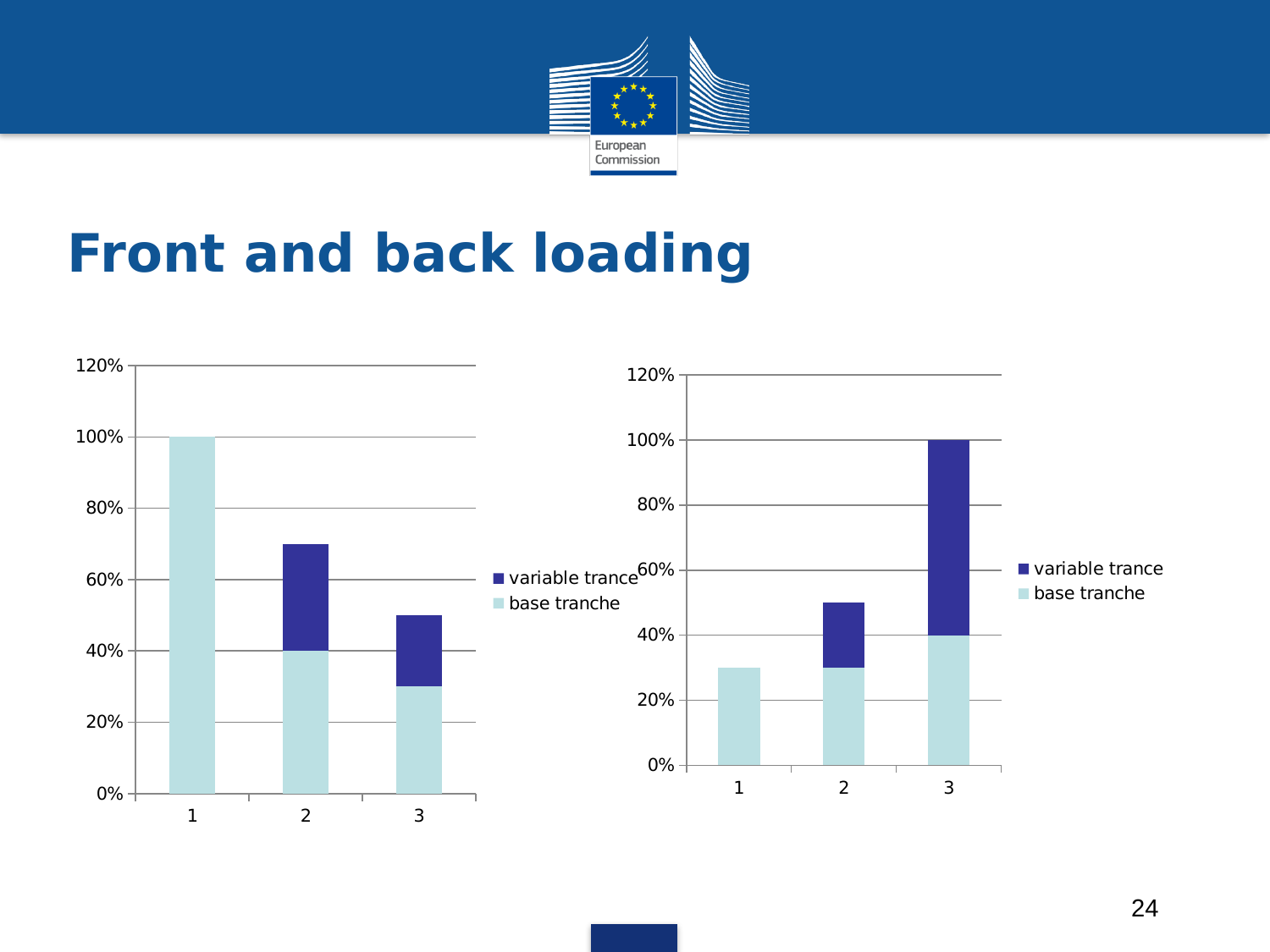

# Front and back loading

### Chart

| Category | base tranche | variable trance |
|---|---|---|

### Chart

| Category | base tranche | variable trance |
|---|---|---|
24